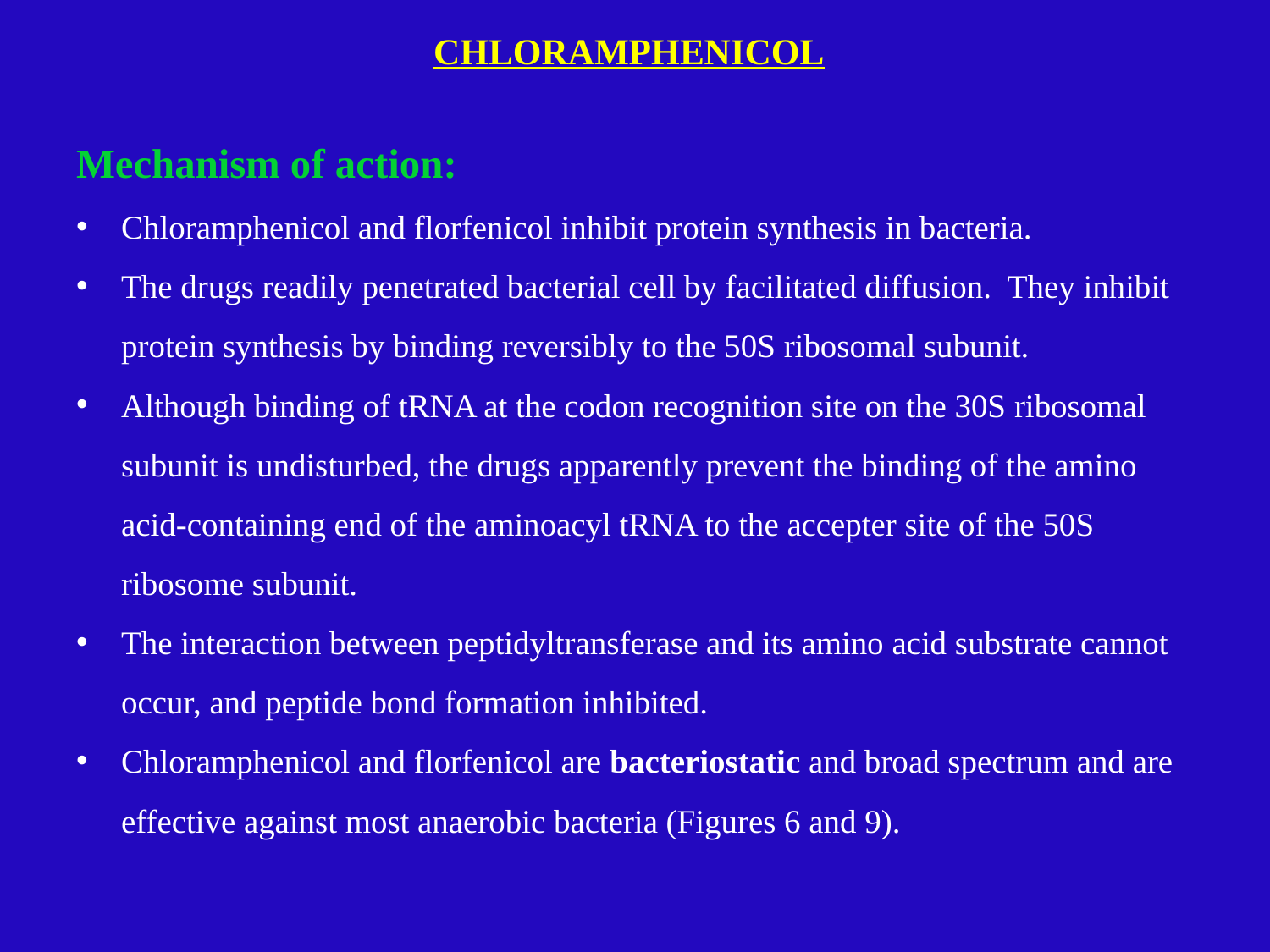

# CHLORAMPHENICOL
Mechanism of action:
Chloramphenicol and florfenicol inhibit protein synthesis in bacteria.
The drugs readily penetrated bacterial cell by facilitated diffusion.  They inhibit protein synthesis by binding reversibly to the 50S ribosomal subunit.
Although binding of tRNA at the codon recognition site on the 30S ribosomal subunit is undisturbed, the drugs apparently prevent the binding of the amino acid-containing end of the aminoacyl tRNA to the accepter site of the 50S ribosome subunit.
The interaction between peptidyltransferase and its amino acid substrate cannot occur, and peptide bond formation inhibited.
Chloramphenicol and florfenicol are bacteriostatic and broad spectrum and are effective against most anaerobic bacteria (Figures 6 and 9).